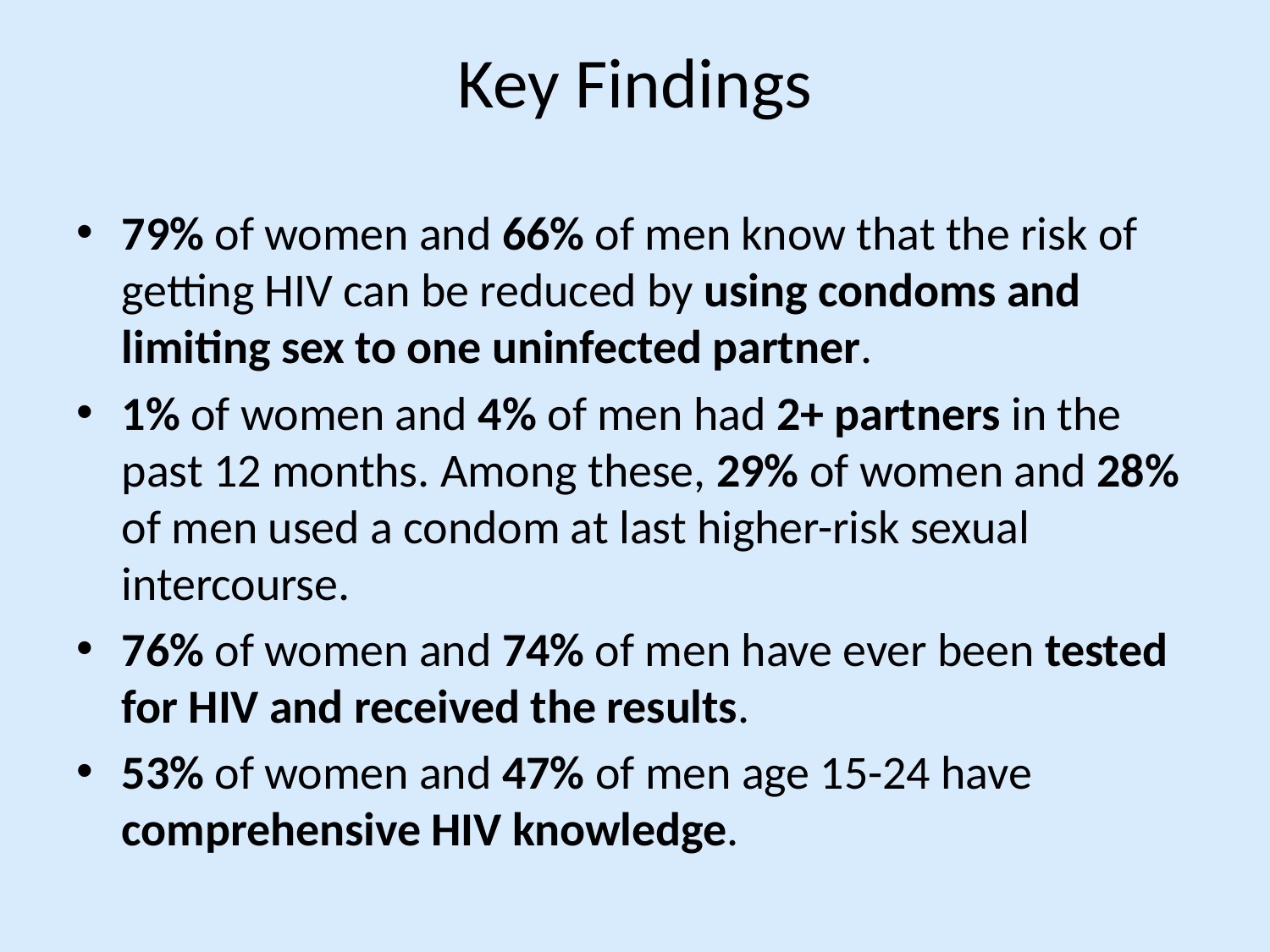

# Key Findings
79% of women and 66% of men know that the risk of getting HIV can be reduced by using condoms and limiting sex to one uninfected partner.
1% of women and 4% of men had 2+ partners in the past 12 months. Among these, 29% of women and 28% of men used a condom at last higher-risk sexual intercourse.
76% of women and 74% of men have ever been tested for HIV and received the results.
53% of women and 47% of men age 15-24 have comprehensive HIV knowledge.